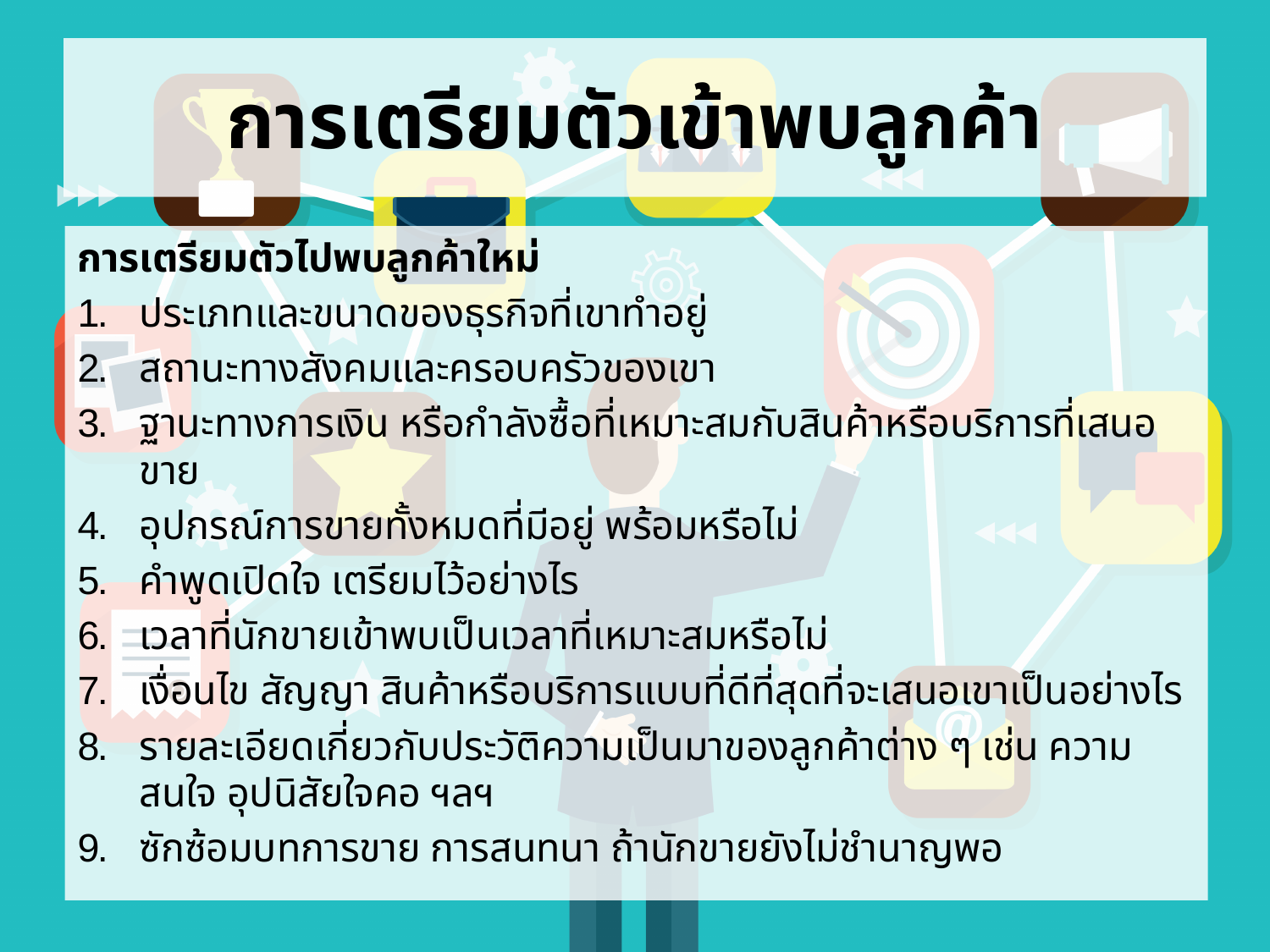

# การเตรียมตัวเข้าพบลูกค้า
การเตรียมตัวไปพบลูกค้าใหม่
ประเภทและขนาดของธุรกิจที่เขาทำอยู่
สถานะทางสังคมและครอบครัวของเขา
ฐานะทางการเงิน หรือกำลังซื้อที่เหมาะสมกับสินค้าหรือบริการที่เสนอขาย
อุปกรณ์การขายทั้งหมดที่มีอยู่ พร้อมหรือไม่
คำพูดเปิดใจ เตรียมไว้อย่างไร
เวลาที่นักขายเข้าพบเป็นเวลาที่เหมาะสมหรือไม่
เงื่อนไข สัญญา สินค้าหรือบริการแบบที่ดีที่สุดที่จะเสนอเขาเป็นอย่างไร
รายละเอียดเกี่ยวกับประวัติความเป็นมาของลูกค้าต่าง ๆ เช่น ความสนใจ อุปนิสัยใจคอ ฯลฯ
ซักซ้อมบทการขาย การสนทนา ถ้านักขายยังไม่ชำนาญพอ